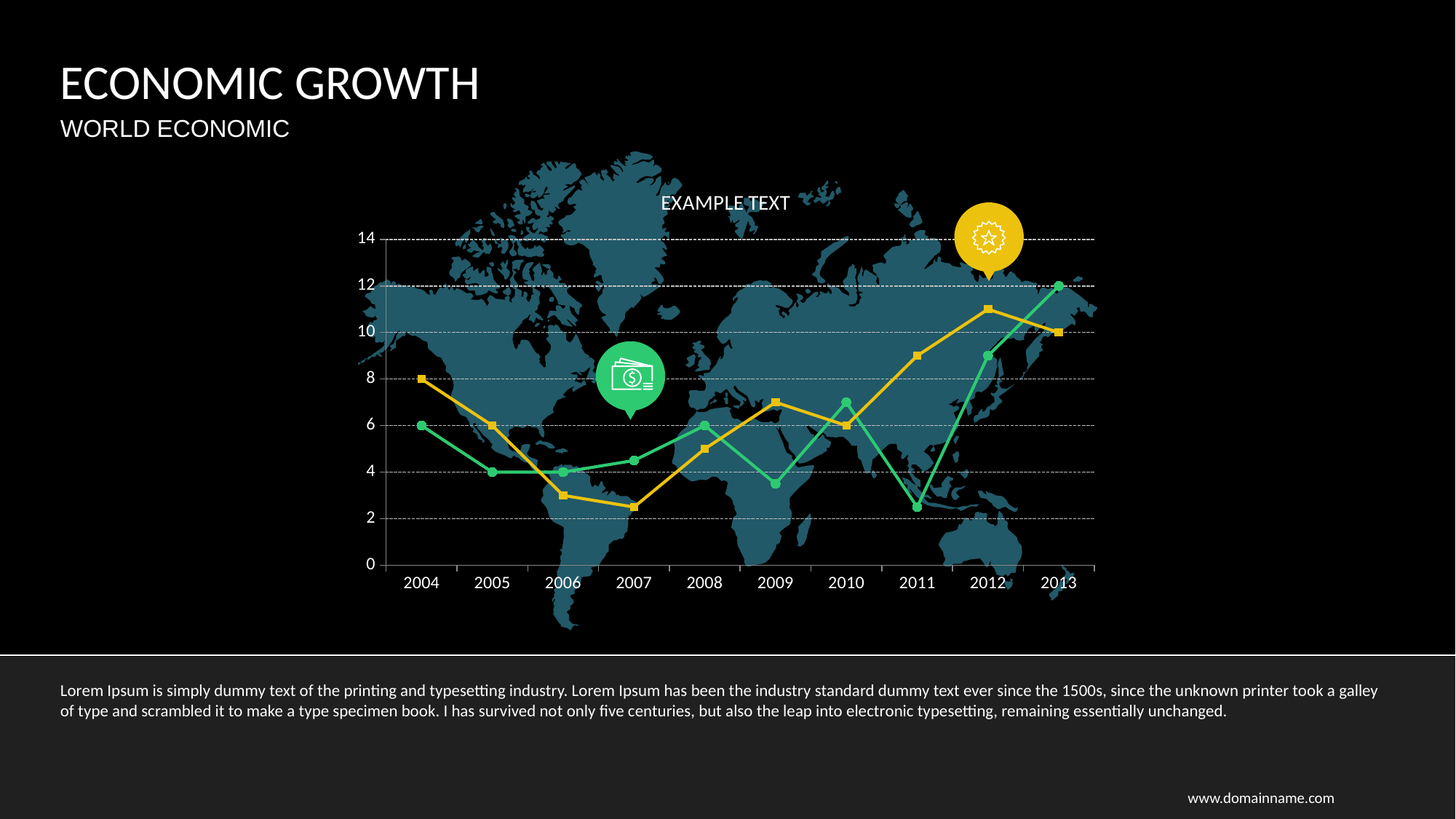

ECONOMIC GROWTH
WORLD ECONOMIC

### Chart: EXAMPLE TEXT

| Category | Series 1 | Series 2 |
|---|---|---|
| 2004 | 6.0 | 8.0 |
| 2005 | 4.0 | 6.0 |
| 2006 | 4.0 | 3.0 |
| 2007 | 4.5 | 2.5 |
| 2008 | 6.0 | 5.0 |
| 2009 | 3.5 | 7.0 |
| 2010 | 7.0 | 6.0 |
| 2011 | 2.5 | 9.0 |
| 2012 | 9.0 | 11.0 |
| 2013 | 12.0 | 10.0 |

Lorem Ipsum is simply dummy text of the printing and typesetting industry. Lorem Ipsum has been the industry standard dummy text ever since the 1500s, since the unknown printer took a galley of type and scrambled it to make a type specimen book. I has survived not only five centuries, but also the leap into electronic typesetting, remaining essentially unchanged.
www.domainname.com
Logo Company
4